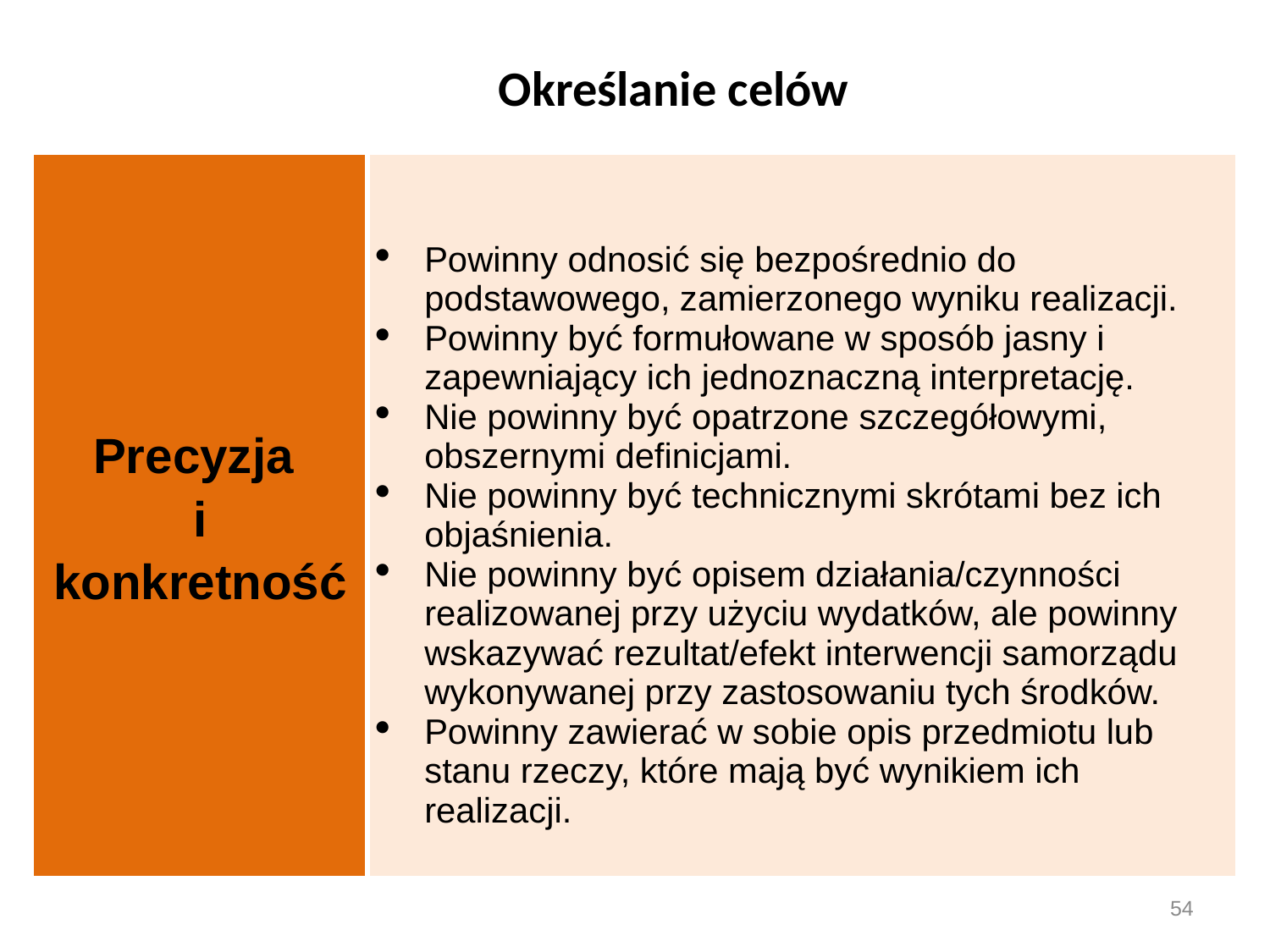

# Określanie celów
| Precyzja i konkretność | Powinny odnosić się bezpośrednio do podstawowego, zamierzonego wyniku realizacji. Powinny być formułowane w sposób jasny i zapewniający ich jednoznaczną interpretację. Nie powinny być opatrzone szczegółowymi, obszernymi definicjami. Nie powinny być technicznymi skrótami bez ich objaśnienia. Nie powinny być opisem działania/czynności realizowanej przy użyciu wydatków, ale powinny wskazywać rezultat/efekt interwencji samorządu wykonywanej przy zastosowaniu tych środków. Powinny zawierać w sobie opis przedmiotu lub stanu rzeczy, które mają być wynikiem ich realizacji. |
| --- | --- |
54